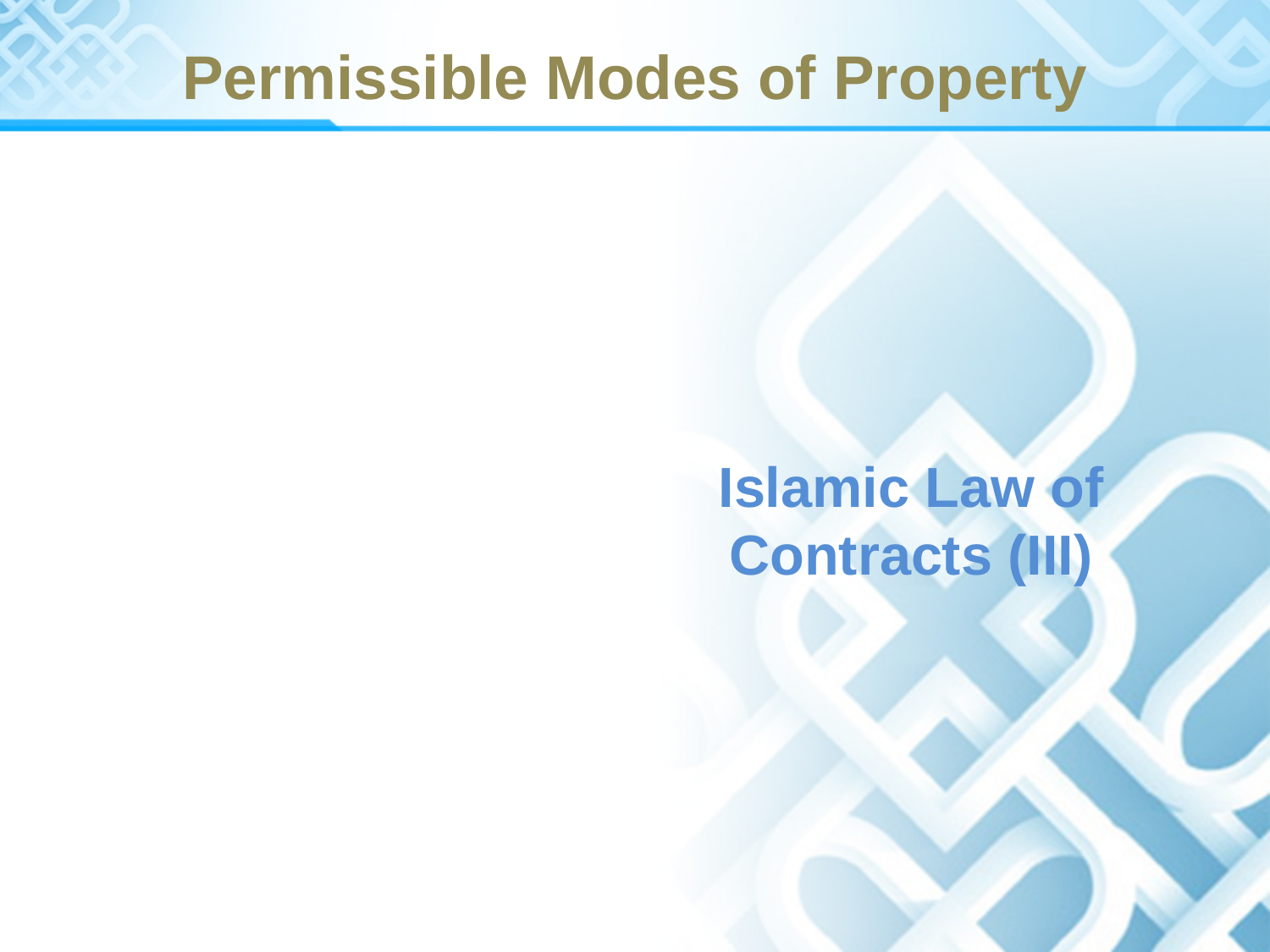

# Permissible Modes of Property
Islamic Law of Contracts (III)